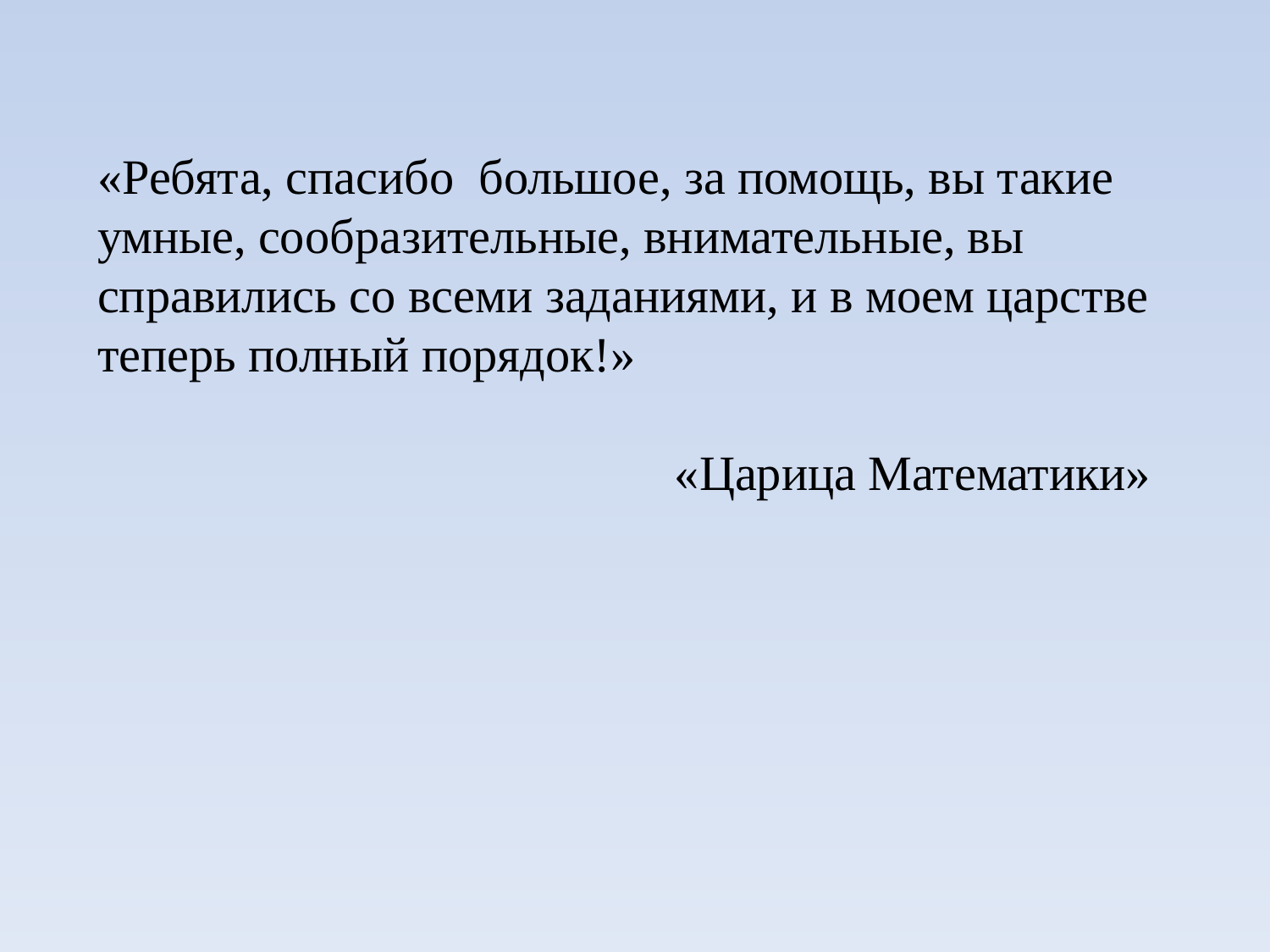

«Ребята, спасибо  большое, за помощь, вы такие умные, сообразительные, внимательные, вы справились со всеми заданиями, и в моем царстве теперь полный порядок!»

                                               «Царица Математики»